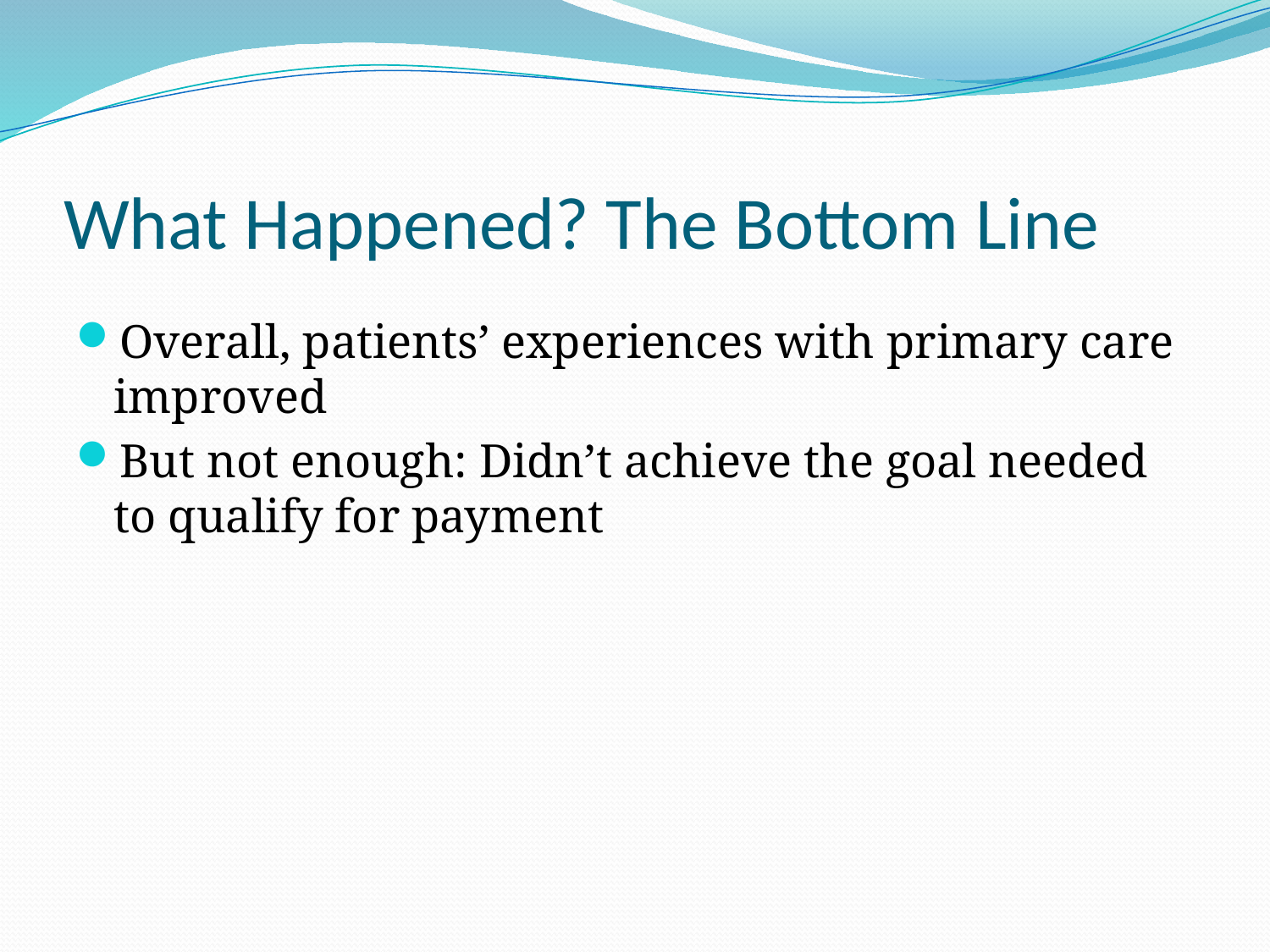

# What Happened? The Bottom Line
Overall, patients’ experiences with primary care improved
But not enough: Didn’t achieve the goal needed to qualify for payment